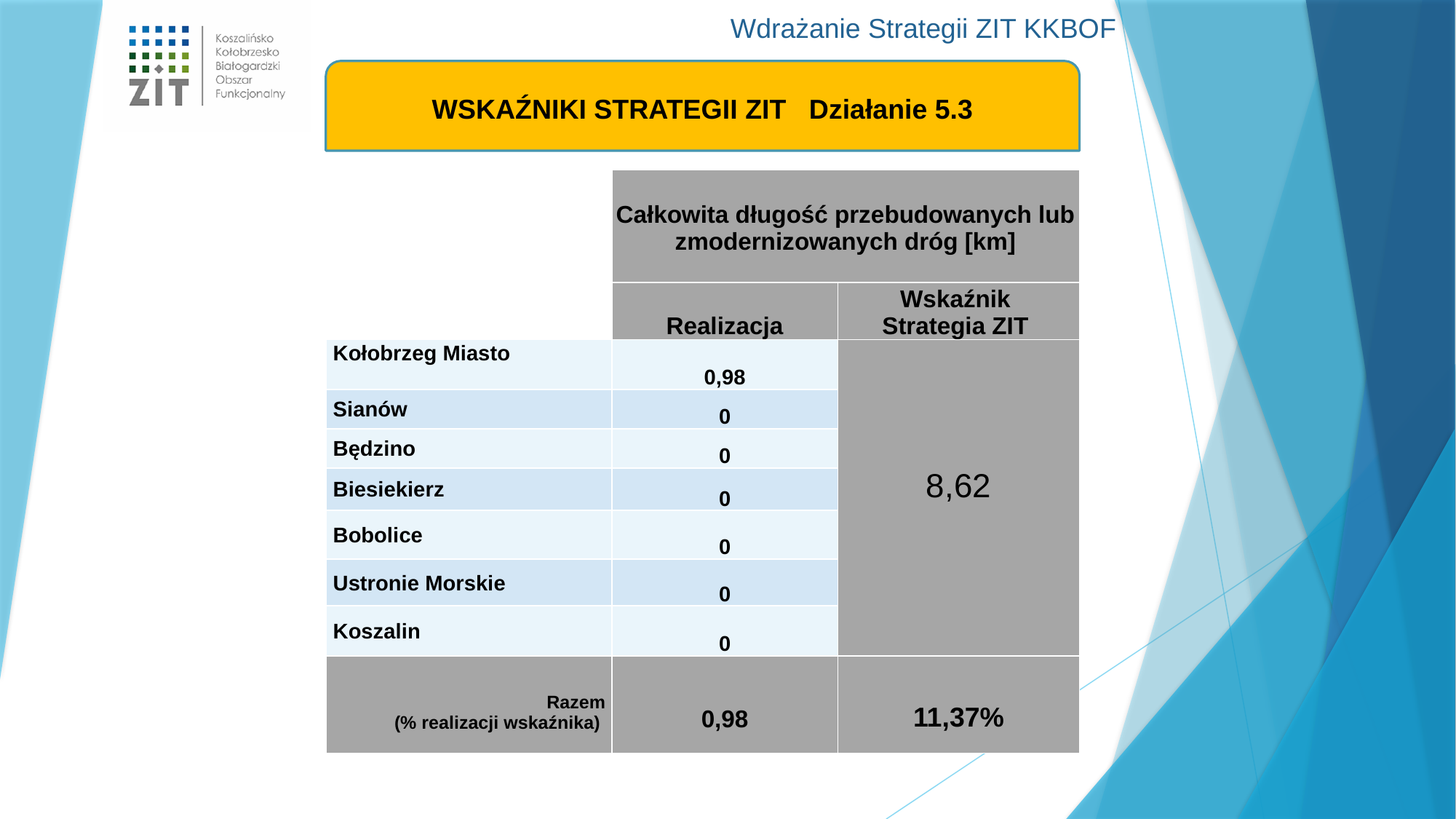

WSKAŹNIKI STRATEGII ZIT   Działanie 5.3
|  | Całkowita długość przebudowanych lub zmodernizowanych dróg [km] |  |
| --- | --- | --- |
|  | Realizacja | Wskaźnik Strategia ZIT |
| Kołobrzeg Miasto | 0,98 | 8,62 |
| Sianów | 0 |  |
| Będzino | 0 |  |
| Biesiekierz | 0 |  |
| Bobolice | 0 |  |
| Ustronie Morskie | 0 |  |
| Koszalin | 0 |  |
| Razem (% realizacji wskaźnika) | 0,98 | 11,37% |